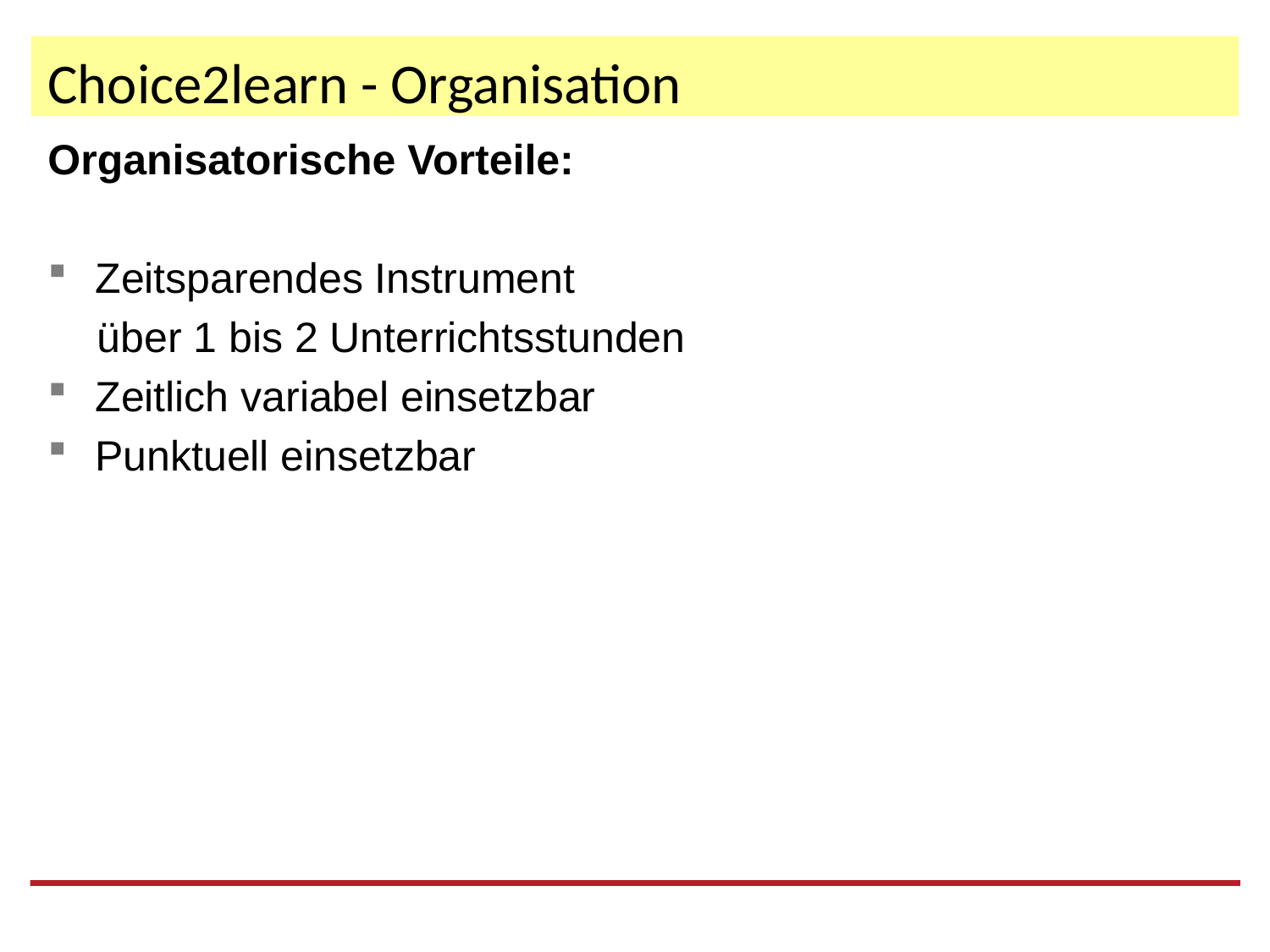

# Choice2learn - Organisation
Organisatorische Vorteile:

Zeitsparendes Instrument
über 1 bis 2 Unterrichtsstunden
Zeitlich variabel einsetzbar
Punktuell einsetzbar